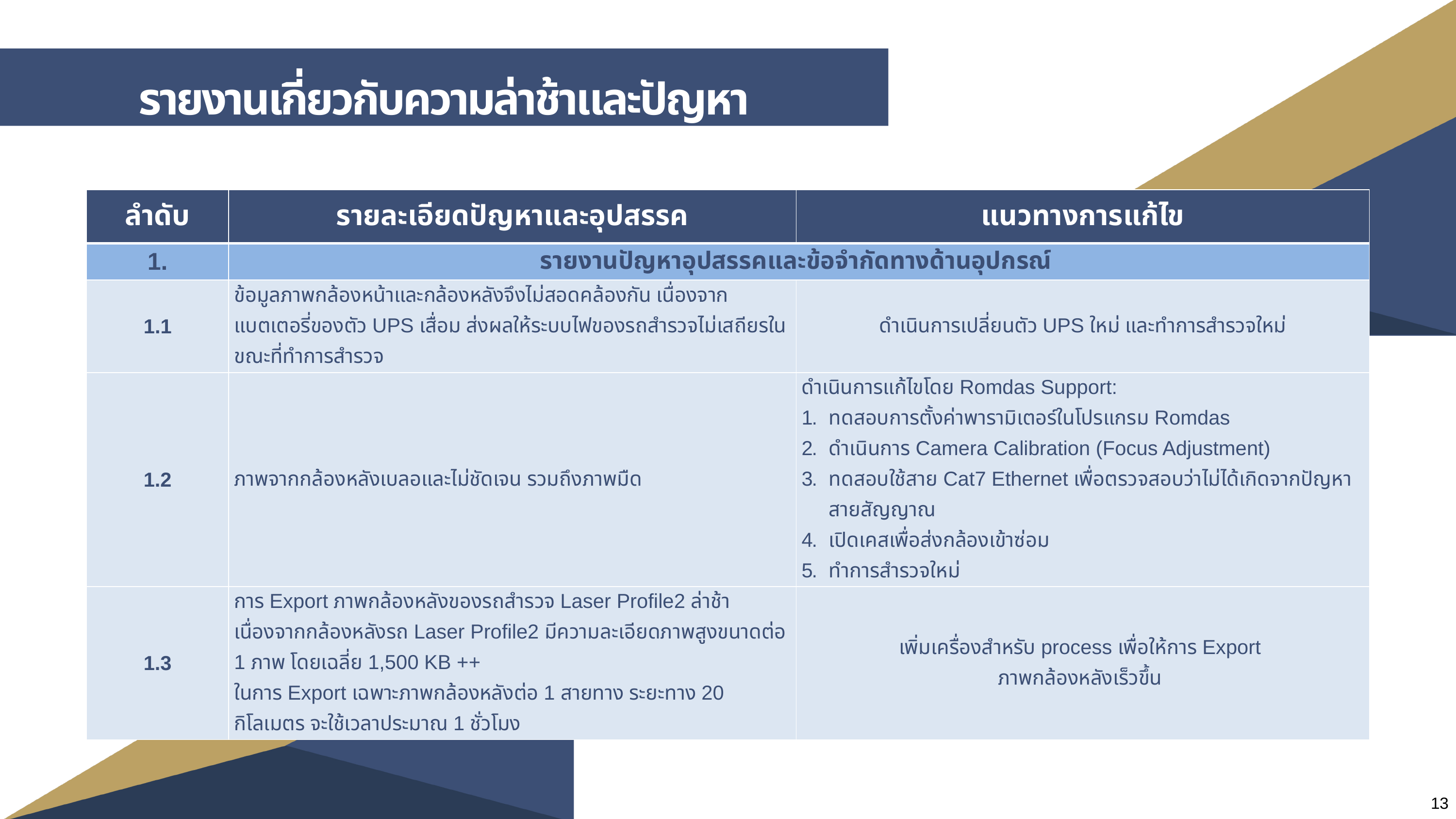

รายงานเกี่ยวกับความล่าช้าและปัญหา
| ลำดับ | รายละเอียดปัญหาและอุปสรรค | แนวทางการแก้ไข |
| --- | --- | --- |
| 1. | รายงานปัญหาอุปสรรคและข้อจำกัดทางด้านอุปกรณ์ |  |
| 1.1 | ข้อมูลภาพกล้องหน้าและกล้องหลังจึงไม่สอดคล้องกัน เนื่องจากแบตเตอรี่ของตัว UPS เสื่อม ส่งผลให้ระบบไฟของรถสำรวจไม่เสถียรในขณะที่ทำการสำรวจ | ดำเนินการเปลี่ยนตัว UPS ใหม่ และทำการสำรวจใหม่ |
| 1.2 | ภาพจากกล้องหลังเบลอและไม่ชัดเจน รวมถึงภาพมืด | ดำเนินการแก้ไขโดย Romdas Support: ทดสอบการตั้งค่าพารามิเตอร์ในโปรแกรม Romdas ดำเนินการ Camera Calibration (Focus Adjustment) ทดสอบใช้สาย Cat7 Ethernet เพื่อตรวจสอบว่าไม่ได้เกิดจากปัญหาสายสัญญาณ เปิดเคสเพื่อส่งกล้องเข้าซ่อม ทำการสำรวจใหม่ |
| 1.3 | การ Export ภาพกล้องหลังของรถสำรวจ Laser Profile2 ล่าช้า เนื่องจากกล้องหลังรถ Laser Profile2 มีความละเอียดภาพสูงขนาดต่อ 1 ภาพ โดยเฉลี่ย 1,500 KB ++ ในการ Export เฉพาะภาพกล้องหลังต่อ 1 สายทาง ระยะทาง 20 กิโลเมตร จะใช้เวลาประมาณ 1 ชั่วโมง | เพิ่มเครื่องสำหรับ process เพื่อให้การ Export ภาพกล้องหลังเร็วขึ้น |

13